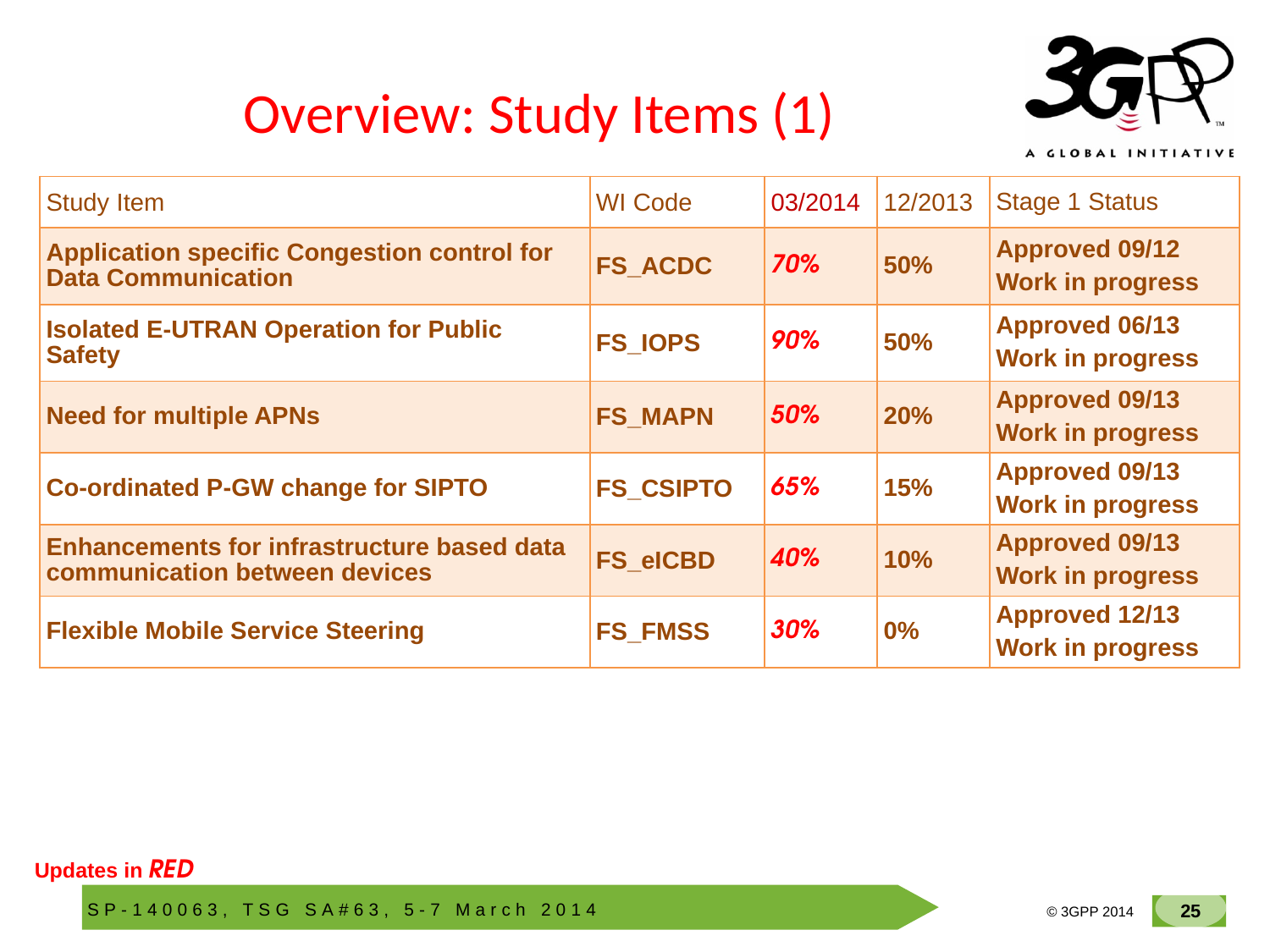

# Overview: Study Items (1)
| Study Item | WI Code | 03/2014 | 12/2013 | Stage 1 Status |
| --- | --- | --- | --- | --- |
| Application specific Congestion control for Data Communication | FS\_ACDC | 70% | 50% | Approved 09/12 Work in progress |
| Isolated E-UTRAN Operation for Public Safety | FS\_IOPS | 90% | 50% | Approved 06/13 Work in progress |
| Need for multiple APNs | FS\_MAPN | 50% | 20% | Approved 09/13 Work in progress |
| Co-ordinated P-GW change for SIPTO | FS\_CSIPTO | 65% | 15% | Approved 09/13 Work in progress |
| Enhancements for infrastructure based data communication between devices | FS\_eICBD | 40% | 10% | Approved 09/13 Work in progress |
| Flexible Mobile Service Steering | FS\_FMSS | 30% | 0% | Approved 12/13 Work in progress |
Updates in RED